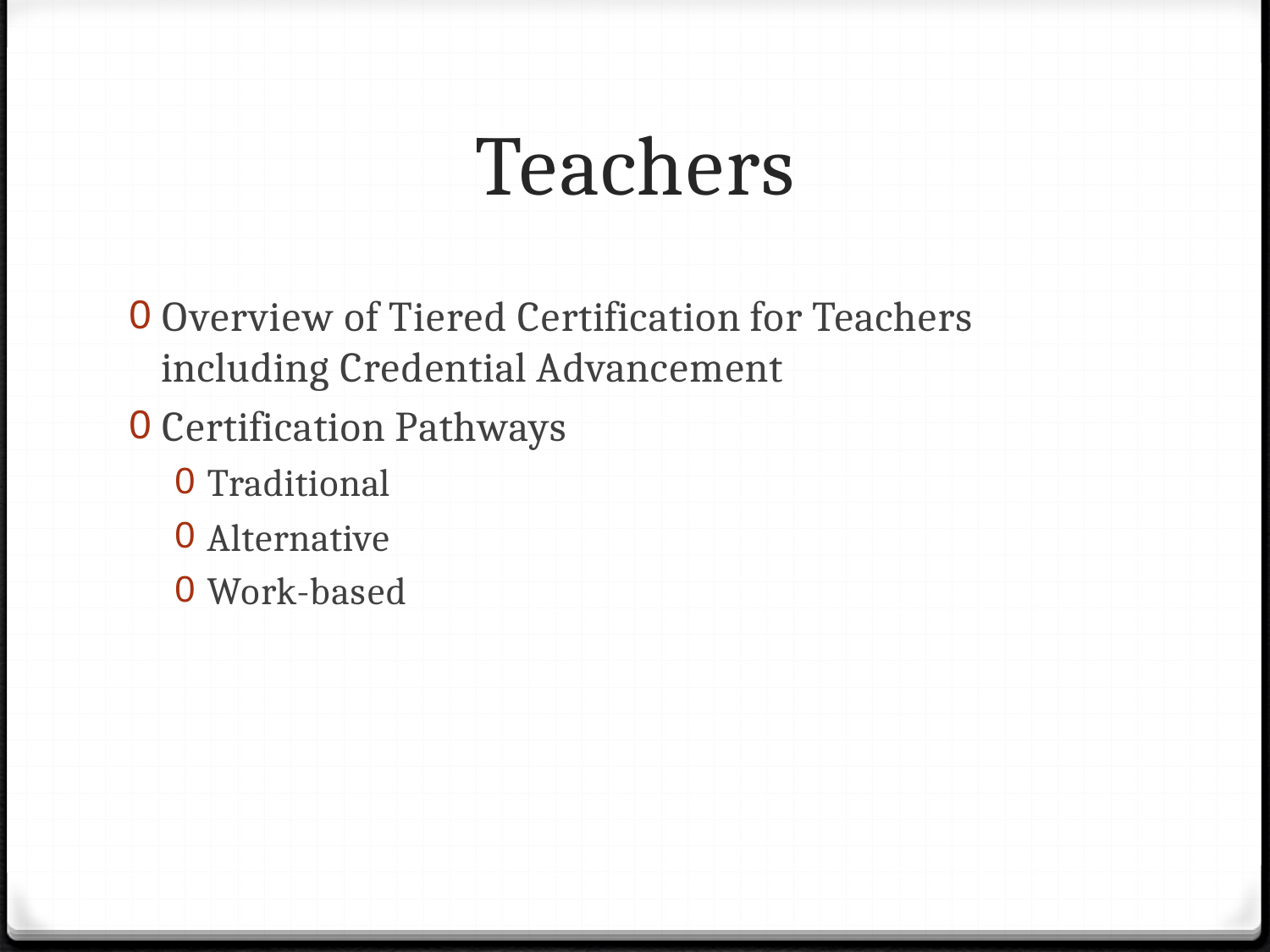

# Teachers
Overview of Tiered Certification for Teachers including Credential Advancement
Certification Pathways
Traditional
Alternative
Work-based